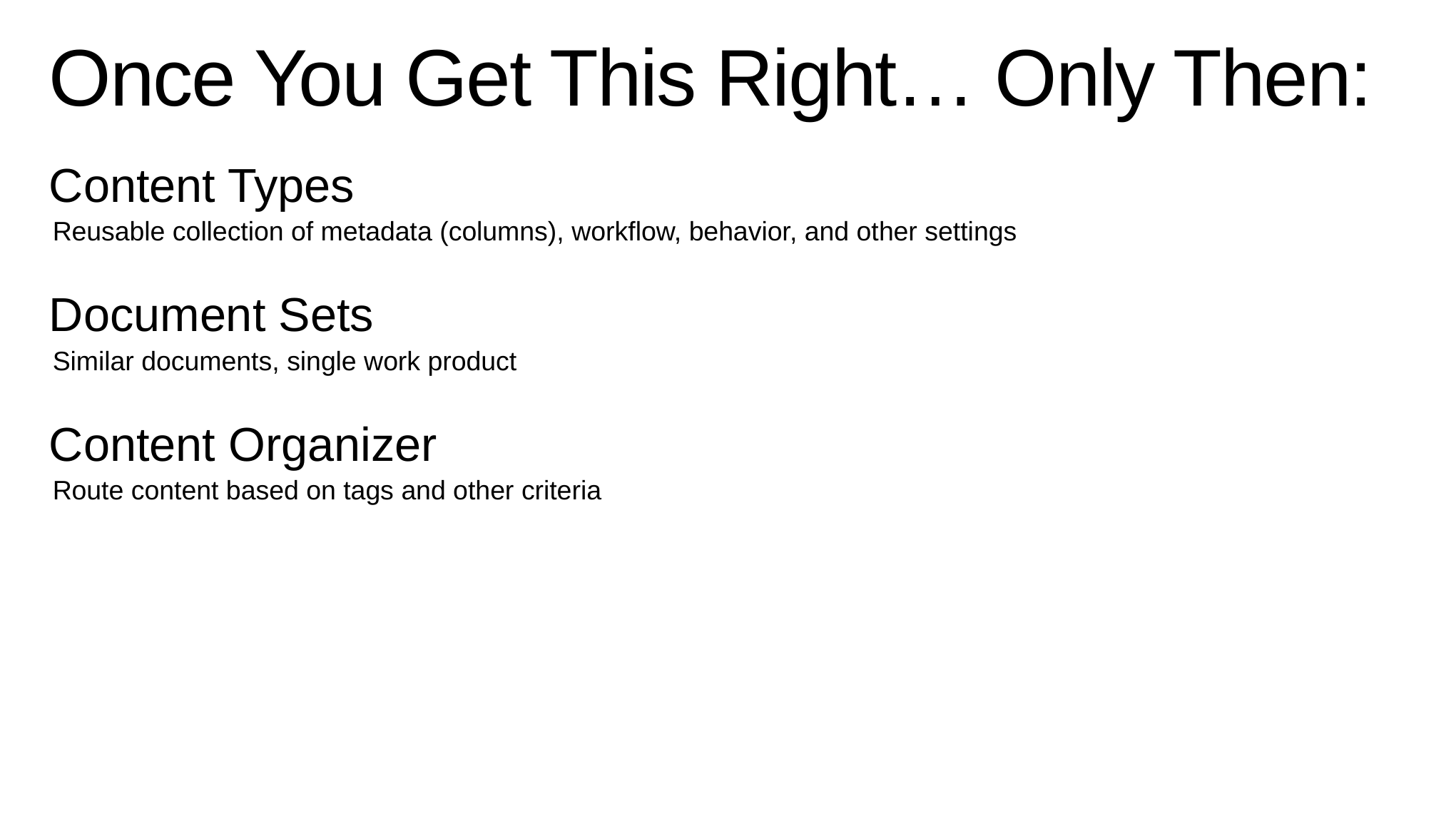

# Once You Get This Right… Only Then:
Content Types
Reusable collection of metadata (columns), workflow, behavior, and other settings

Document Sets
Similar documents, single work product

Content Organizer
Route content based on tags and other criteria